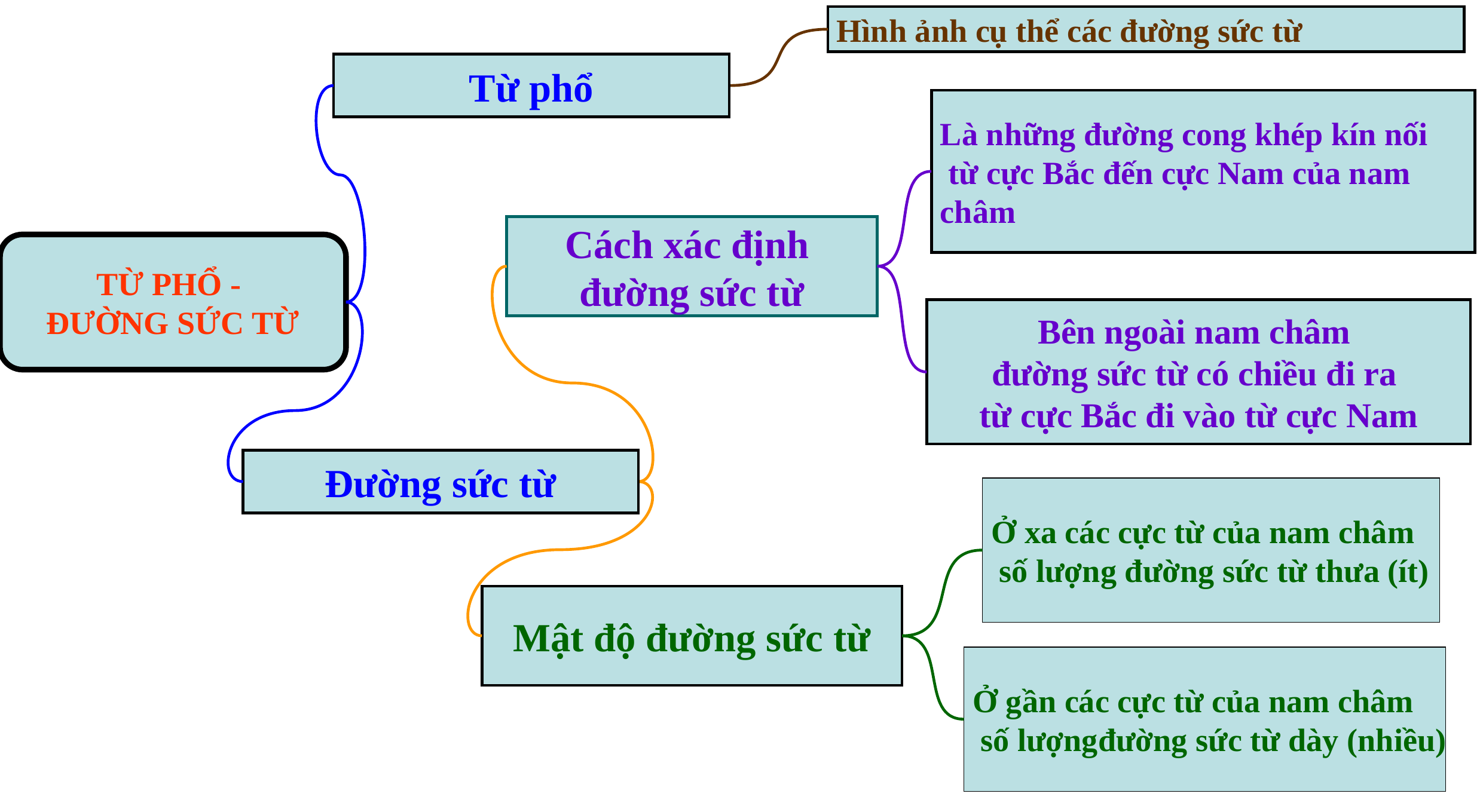

Hình ảnh cụ thể các đường sức từ
Từ phổ
Là những đường cong khép kín nối
 từ cực Bắc đến cực Nam của nam
châm
Cách xác định
đường sức từ
TỪ PHỔ -
ĐƯỜNG SỨC TỪ
Bên ngoài nam châm
đường sức từ có chiều đi ra
từ cực Bắc đi vào từ cực Nam
Đường sức từ
Ở xa các cực từ của nam châm
 số lượng đường sức từ thưa (ít)
Mật độ đường sức từ
Ở gần các cực từ của nam châm
 số lượngđường sức từ dày (nhiều)